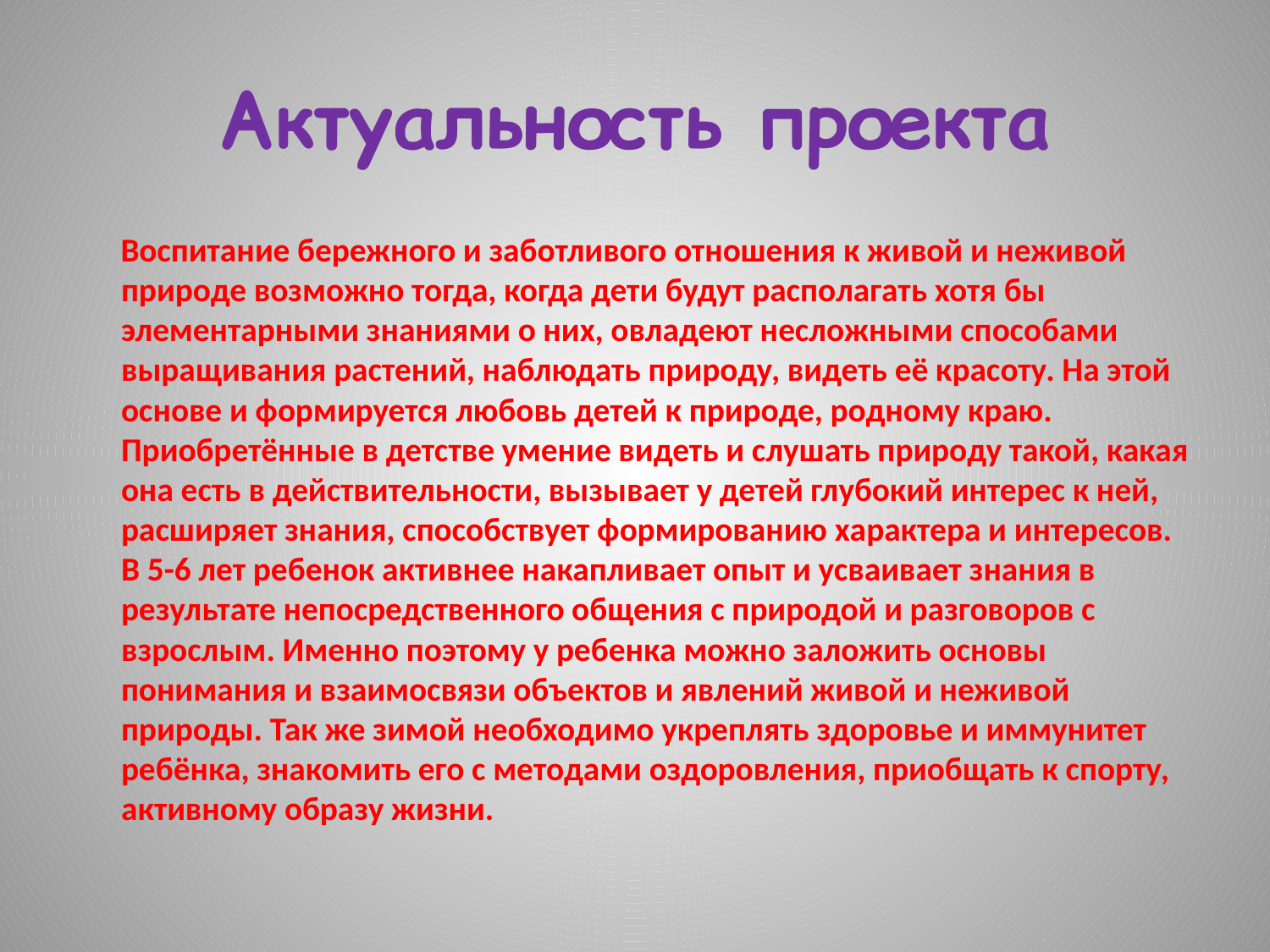

# Актуальность проекта
      Воспитание бережного и заботливого отношения к живой и неживой природе возможно тогда, когда дети будут располагать хотя бы элементарными знаниями о них, овладеют несложными способами выращивания растений, наблюдать природу, видеть её красоту. На этой основе и формируется любовь детей к природе, родному краю. Приобретённые в детстве умение видеть и слушать природу такой, какая она есть в действительности, вызывает у детей глубокий интерес к ней, расширяет знания, способствует формированию характера и интересов. В 5-6 лет ребенок активнее накапливает опыт и усваивает знания в результате непосредственного общения с природой и разговоров с взрослым. Именно поэтому у ребенка можно заложить основы понимания и взаимосвязи объектов и явлений живой и неживой природы. Так же зимой необходимо укреплять здоровье и иммунитет ребёнка, знакомить его с методами оздоровления, приобщать к спорту, активному образу жизни.